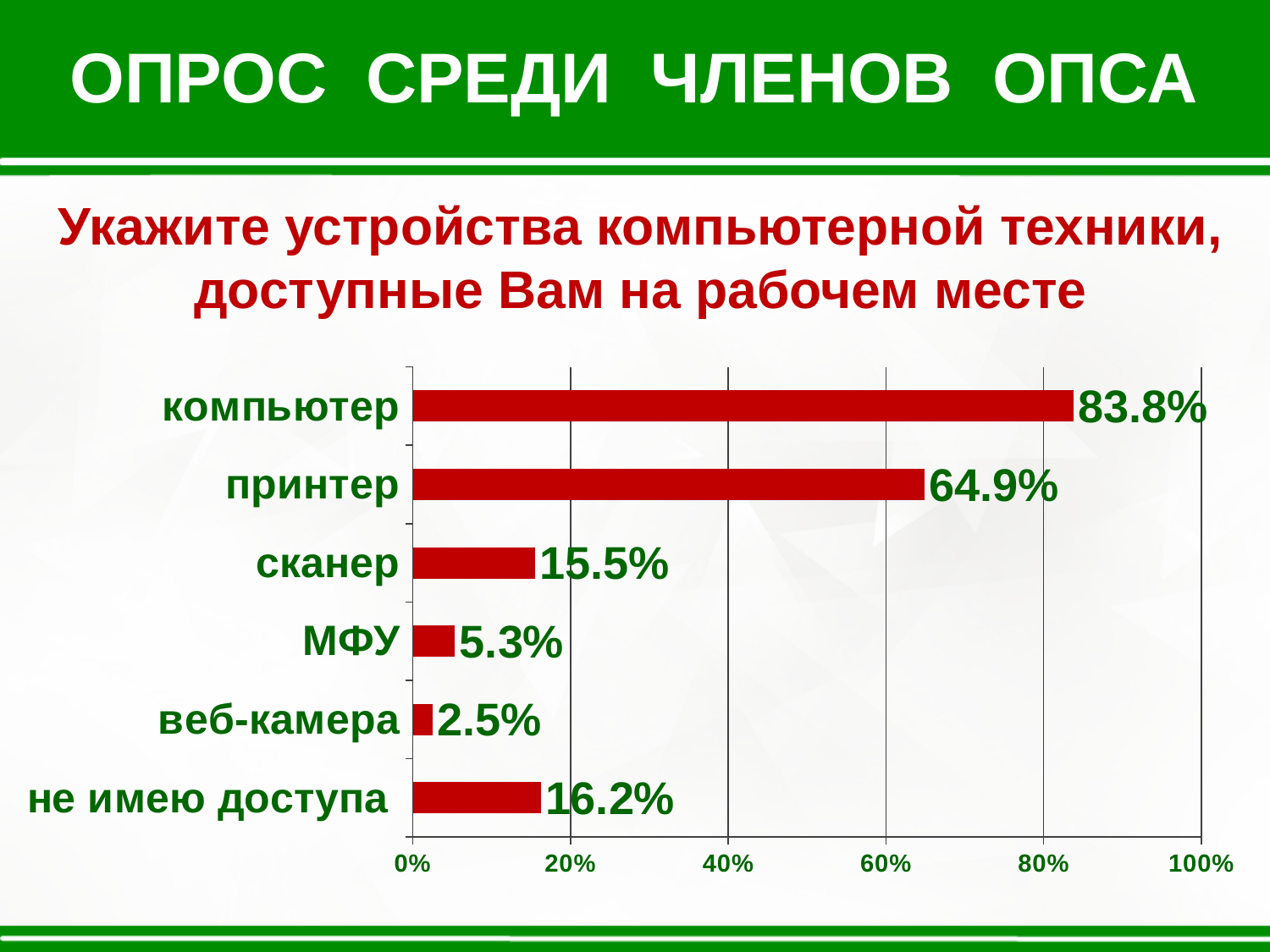

ОПРОС  СРЕДИ  ЧЛЕНОВ  ОПСА
Укажите устройства компьютерной техники, доступные Вам на рабочем месте

### Chart

| Category |  |
|---|---|
| не имею доступа  | 0.162 |
| веб-камера | 0.025 |
| МФУ | 0.05300000000000001 |
| сканер | 0.15500000000000008 |
| принтер | 0.6490000000000004 |
| компьютер | 0.8380000000000003 |